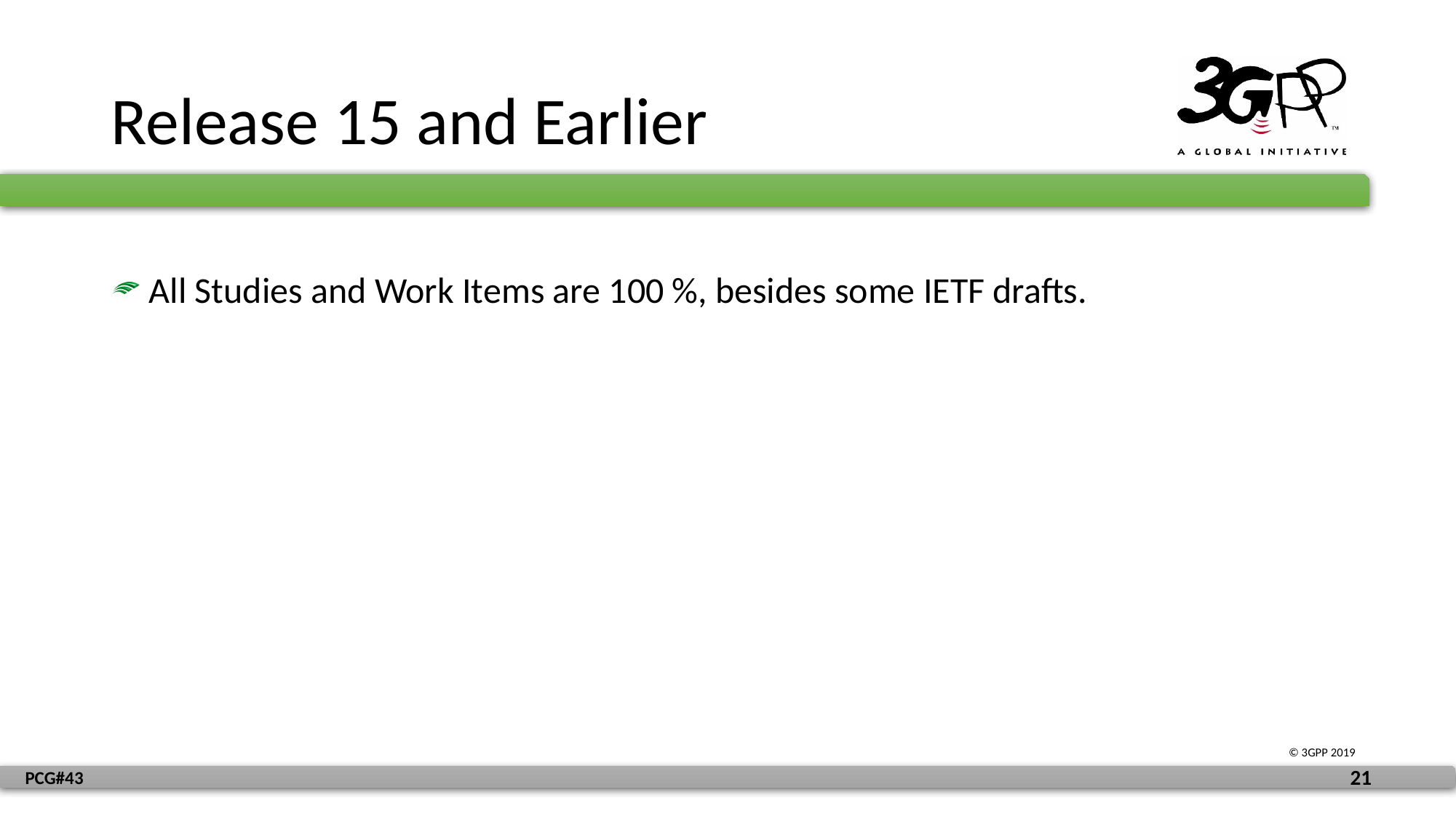

# Release 15 and Earlier

 All Studies and Work Items are 100 %, besides some IETF drafts.